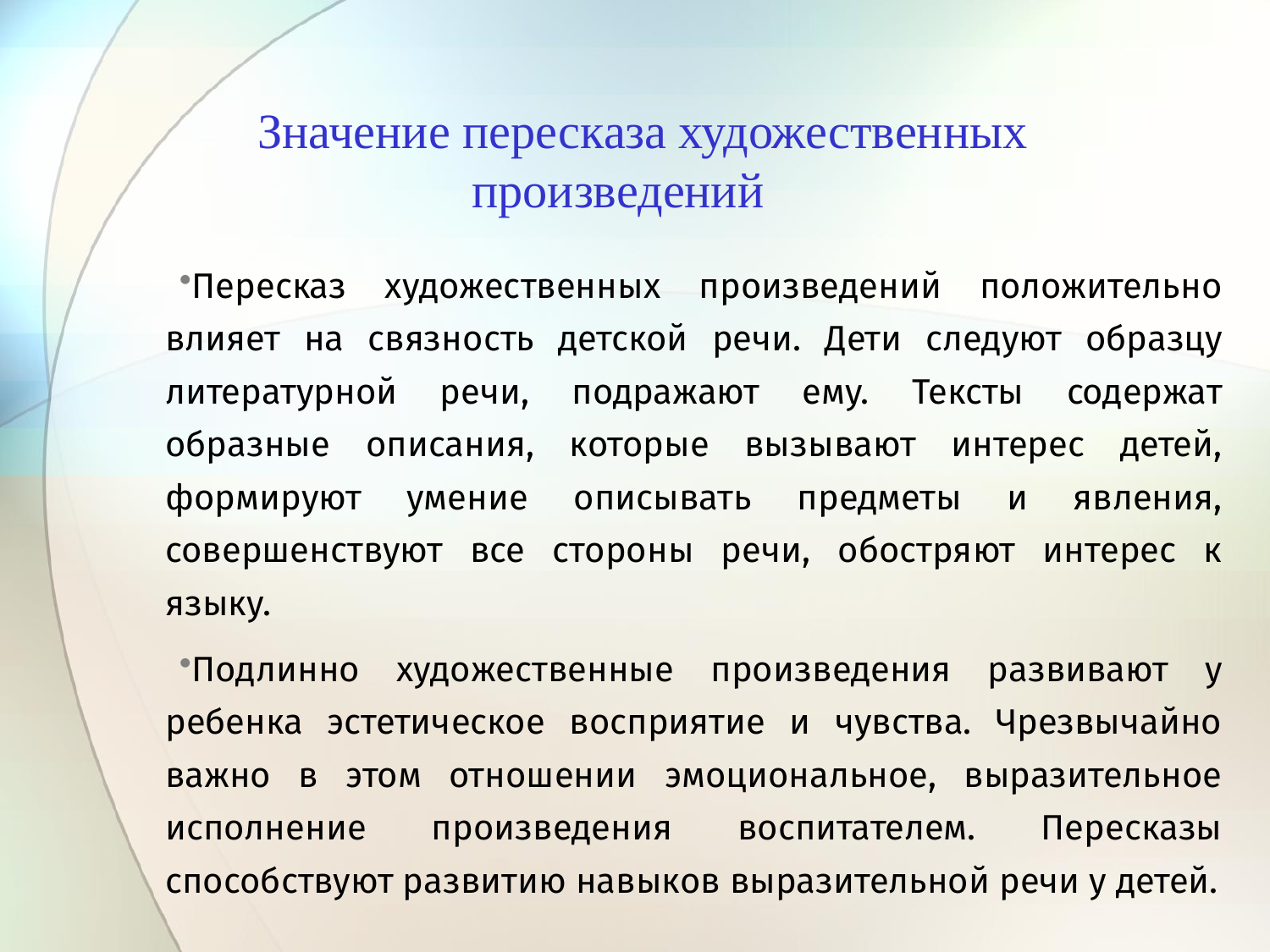

# Значение пересказа художественных произведений
Пересказ художественных произведений положительно влияет на связность детской речи. Дети следуют образцу литературной речи, подражают ему. Тексты содержат образные описания, которые вызывают интерес детей, формируют умение описывать предметы и явления, совершенствуют все стороны речи, обостряют интерес к языку.
Подлинно художественные произведения развивают у ребенка эстетическое восприятие и чувства. Чрезвычайно важно в этом отношении эмоциональное, выразительное исполнение произведения воспитателем. Пересказы способствуют развитию навыков выразительной речи у детей.